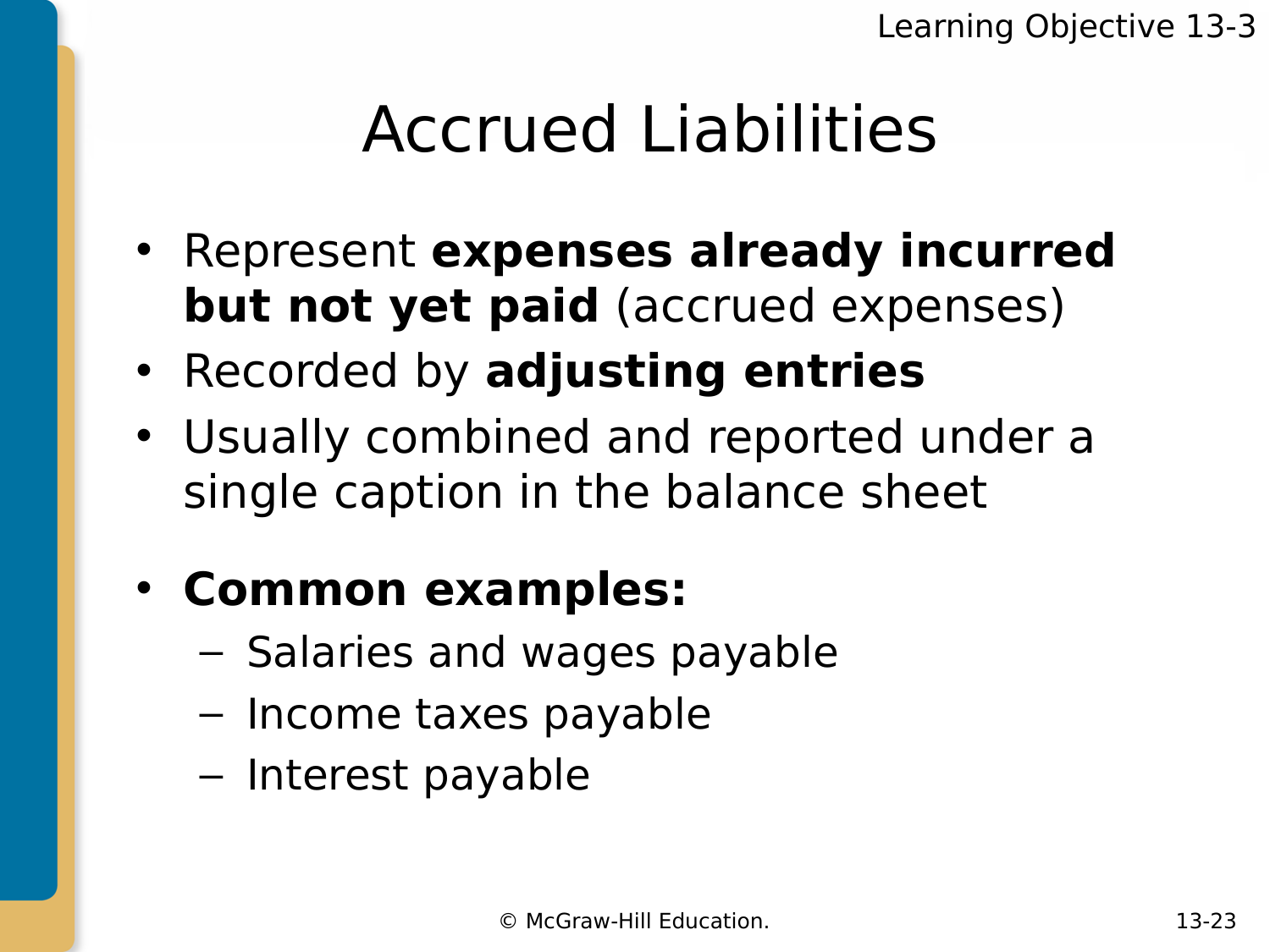

Learning Objective 13-3
# Accrued Liabilities
Represent expenses already incurred but not yet paid (accrued expenses)
Recorded by adjusting entries
Usually combined and reported under a single caption in the balance sheet
Common examples:
Salaries and wages payable
Income taxes payable
Interest payable